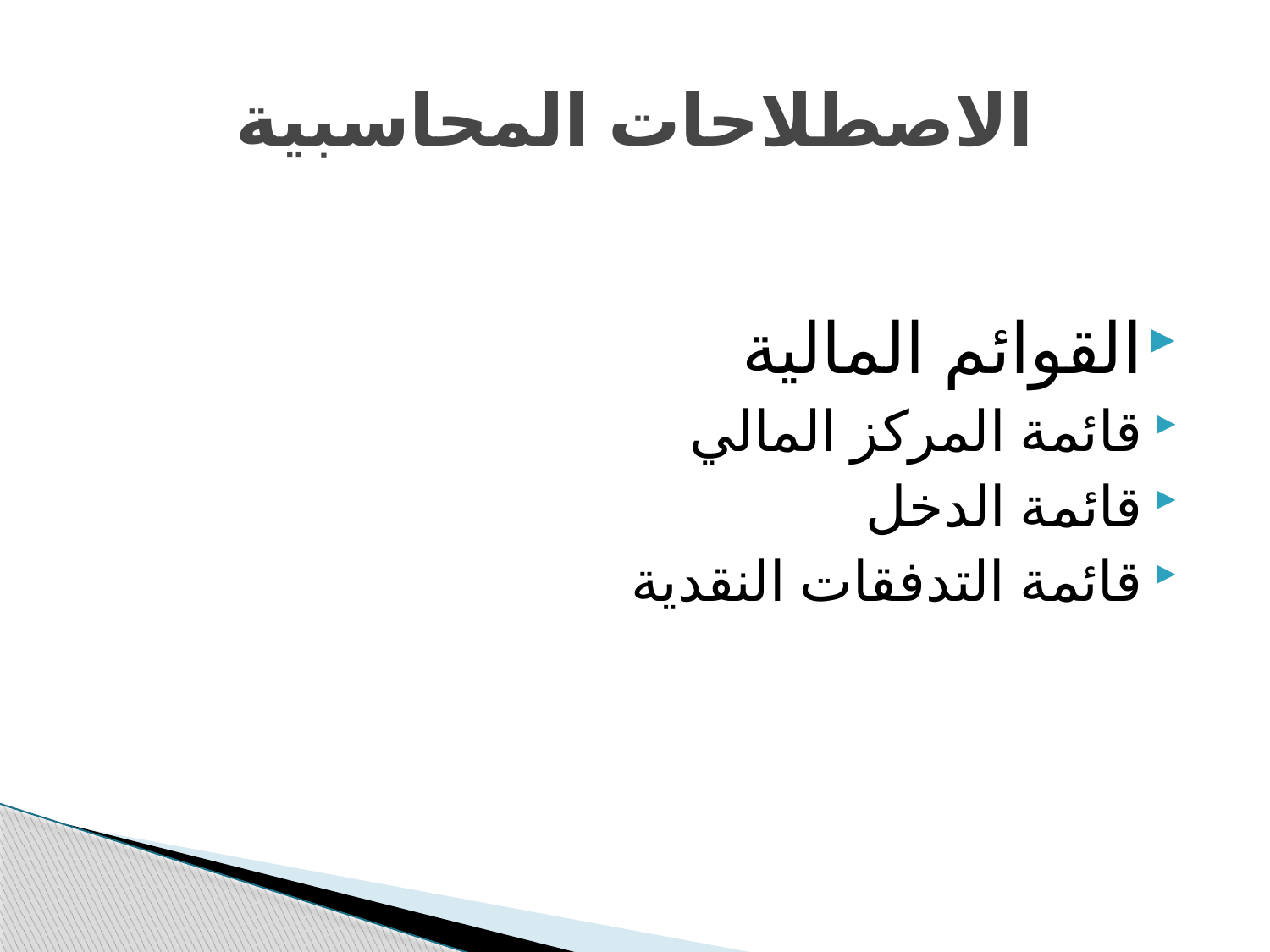

# الاصطلاحات المحاسبية

القوائم المالية
قائمة المركز المالي
قائمة الدخل
قائمة التدفقات النقدية